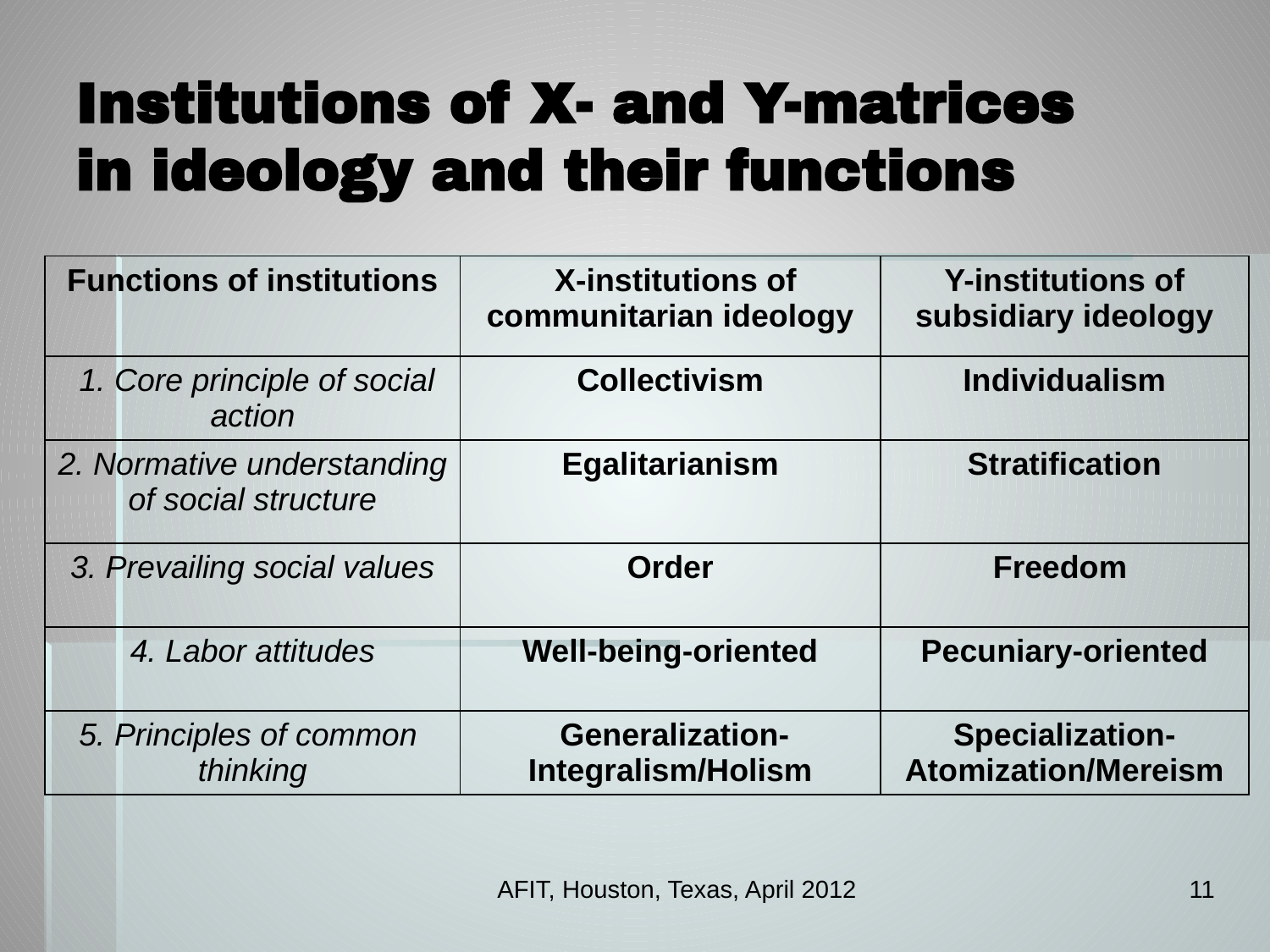

# Institutions of X- and Y-matrices in ideology and their functions
| Functions of institutions | X-institutions of communitarian ideology | Y-institutions of subsidiary ideology |
| --- | --- | --- |
| 1. Core principle of social action | Collectivism | Individualism |
| 2. Normative understanding of social structure | Egalitarianism | Stratification |
| 3. Prevailing social values | Order | Freedom |
| 4. Labor attitudes | Well-being-oriented | Pecuniary-oriented |
| 5. Principles of common thinking | Generalization-Integralism/Holism | Specialization-Atomization/Mereism |
AFIT, Houston, Texas, April 2012
11